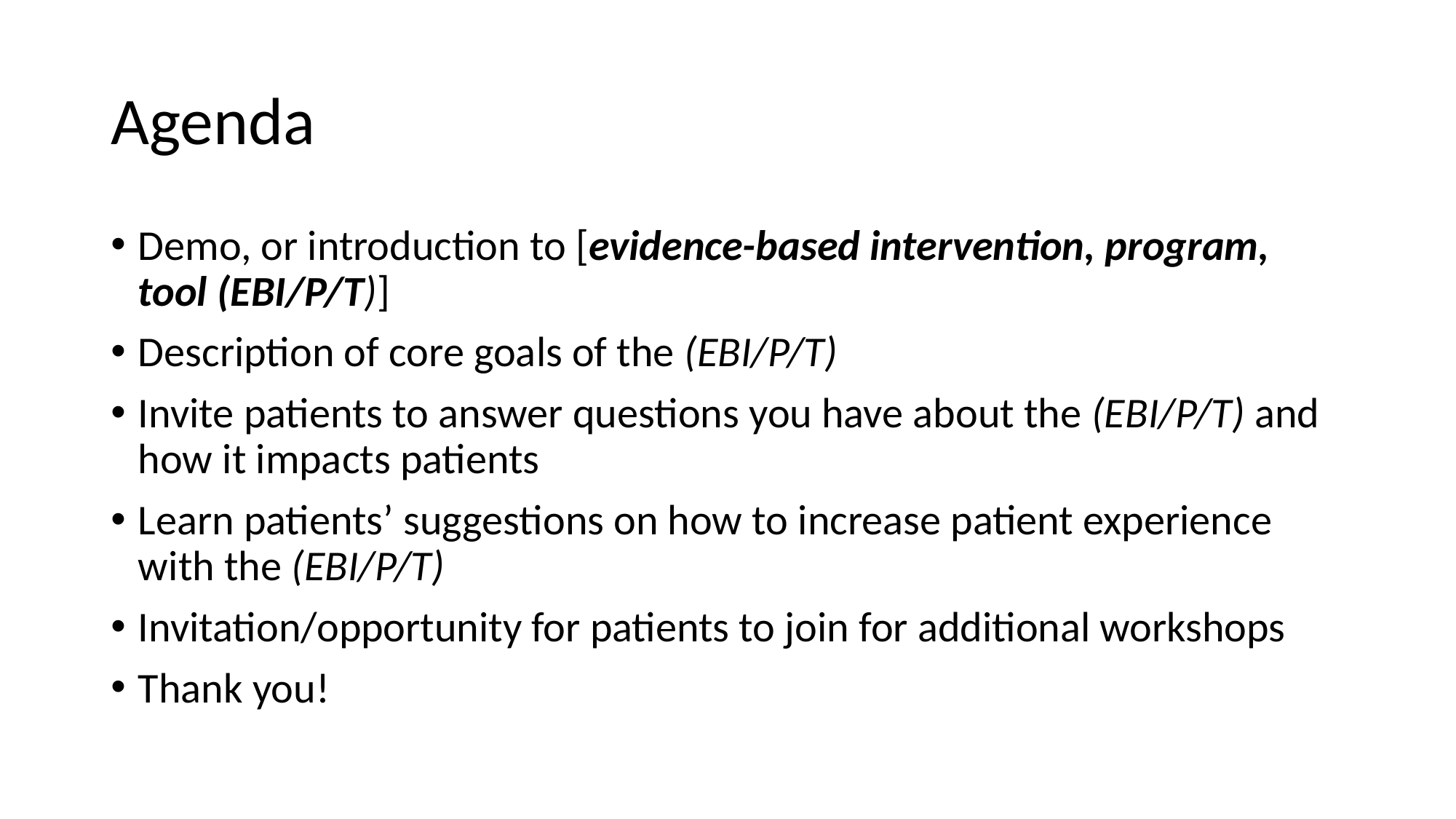

# Agenda
Demo, or introduction to [evidence-based intervention, program, tool (EBI/P/T)]
Description of core goals of the (EBI/P/T)
Invite patients to answer questions you have about the (EBI/P/T) and how it impacts patients
Learn patients’ suggestions on how to increase patient experience with the (EBI/P/T)
Invitation/opportunity for patients to join for additional workshops
Thank you!